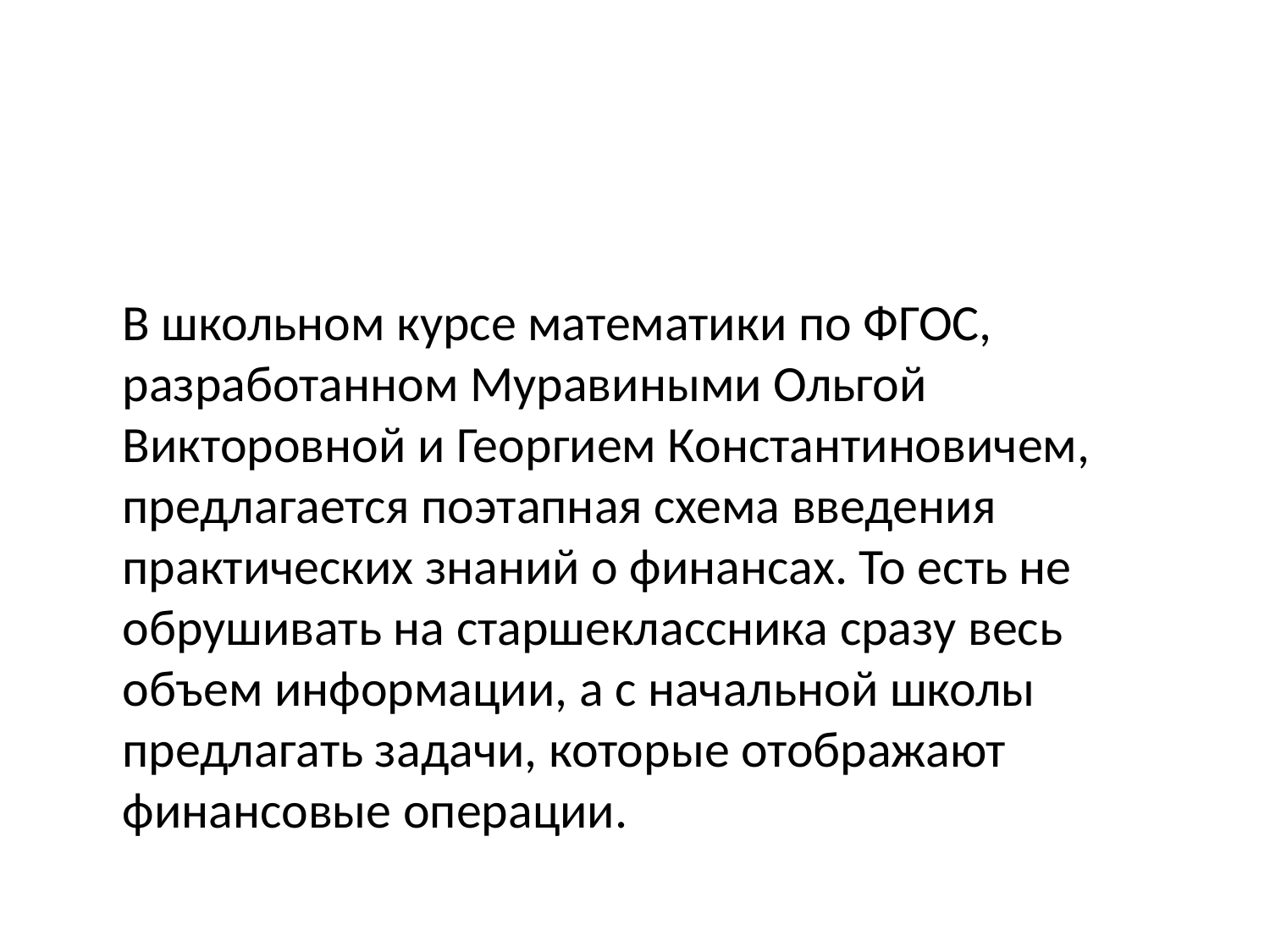

#
В школьном курсе математики по ФГОС, разработанном Муравиными Ольгой Викторовной и Георгием Константиновичем, предлагается поэтапная схема введения практических знаний о финансах. То есть не обрушивать на старшеклассника сразу весь объем информации, а с начальной школы предлагать задачи, которые отображают финансовые операции.